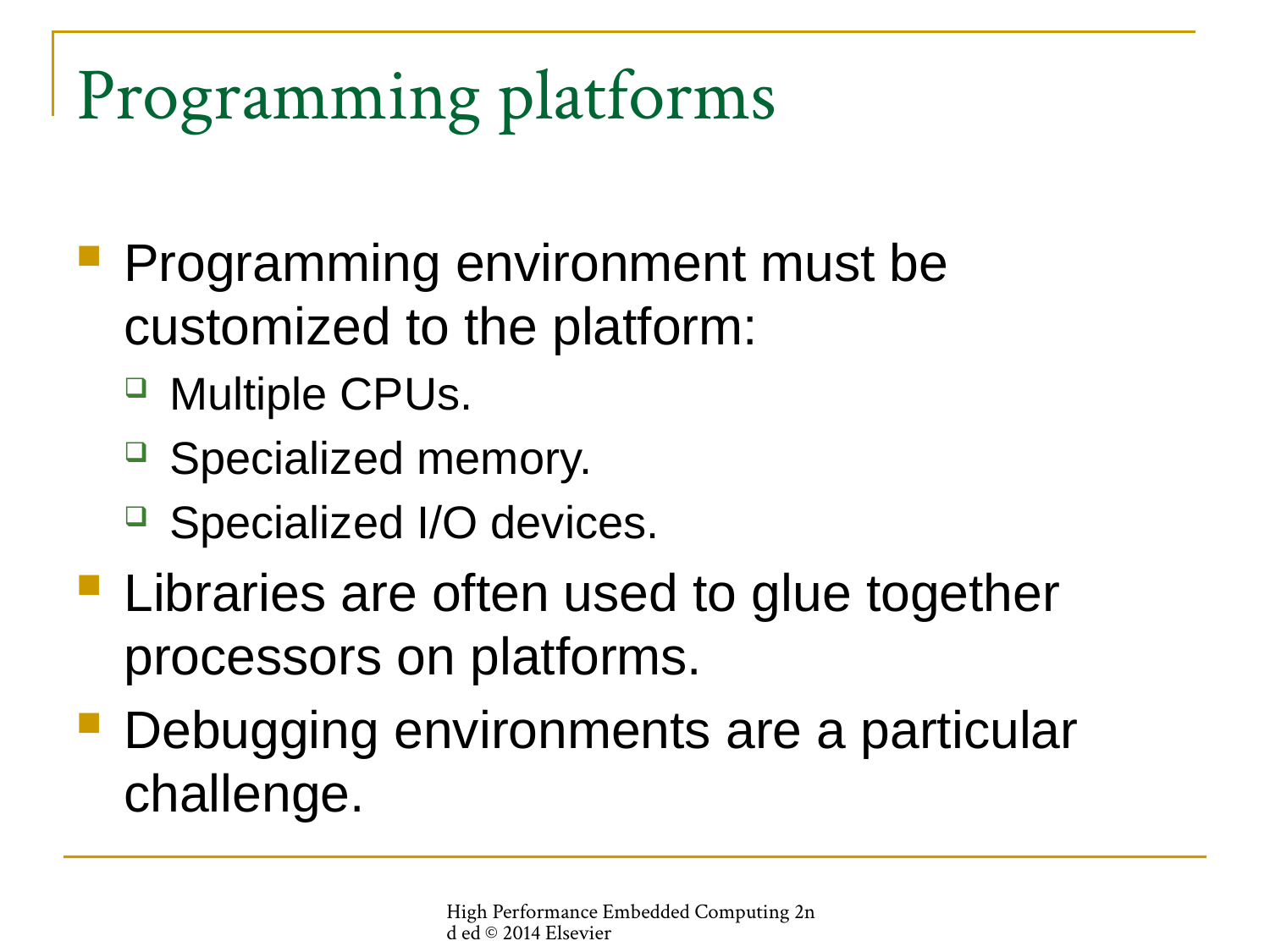

# Programming platforms
Programming environment must be customized to the platform:
Multiple CPUs.
Specialized memory.
Specialized I/O devices.
Libraries are often used to glue together processors on platforms.
Debugging environments are a particular challenge.
High Performance Embedded Computing 2nd ed © 2014 Elsevier